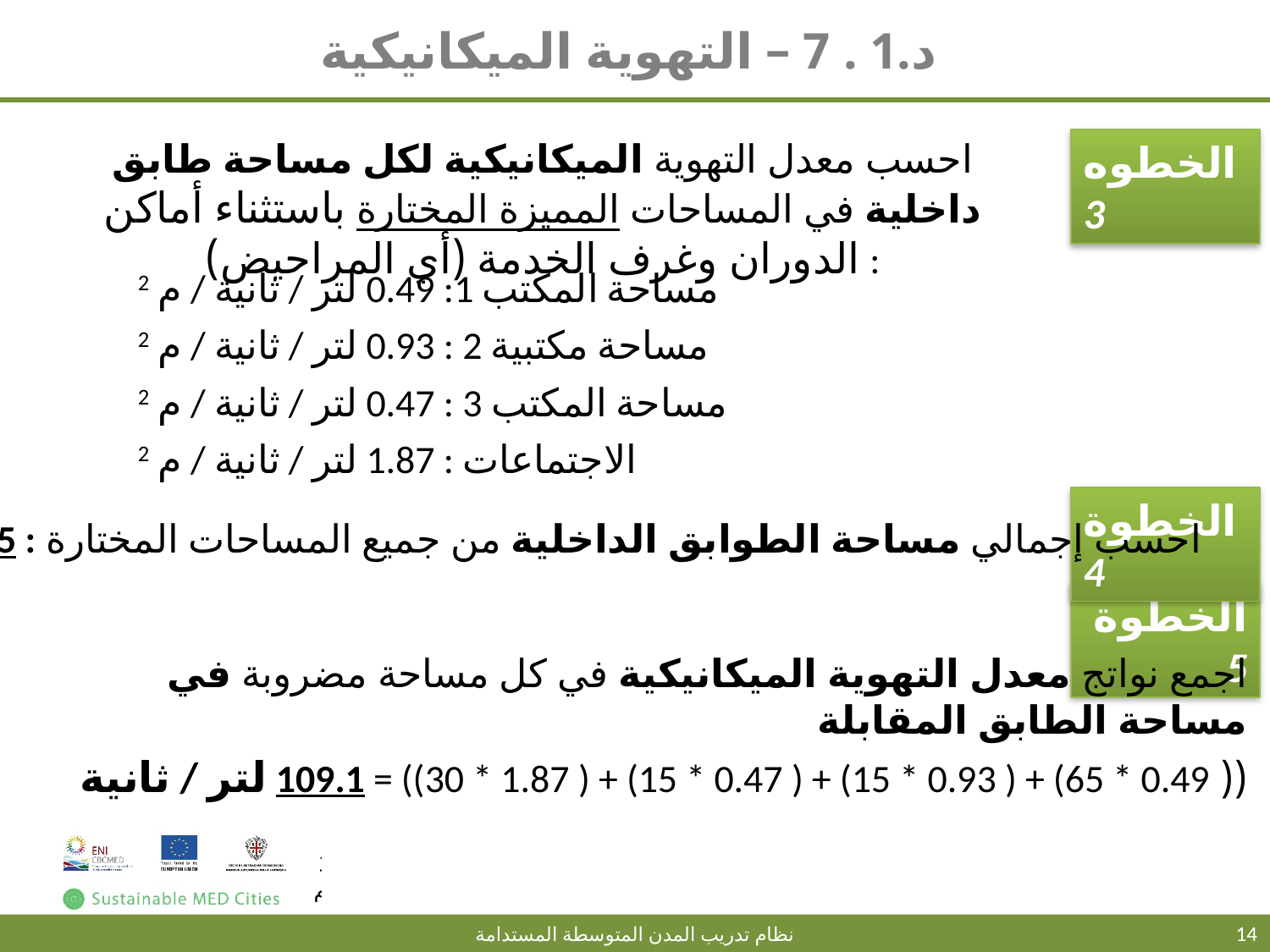

# د.1 . 7 – التهوية الميكانيكية
احسب معدل التهوية الميكانيكية لكل مساحة طابق داخلية في المساحات المميزة المختارة باستثناء أماكن الدوران وغرف الخدمة (أي المراحيض) :
الخطوه 3
مساحة المكتب 1: 0.49 لتر / ثانية / م 2
مساحة مكتبية 2 : 0.93 لتر / ثانية / م 2
مساحة المكتب 3 : 0.47 لتر / ثانية / م 2
الاجتماعات : 1.87 لتر / ثانية / م 2
الخطوة 4
احسب إجمالي مساحة الطوابق الداخلية من جميع المساحات المختارة : 125 م 2
الخطوة 5
اجمع نواتج معدل التهوية الميكانيكية في كل مساحة مضروبة في مساحة الطابق المقابلة
(( 0.49 * 65) + ( 0.93 * 15) + ( 0.47 * 15) + ( 1.87 * 30)) = 109.1 لتر / ثانية

14